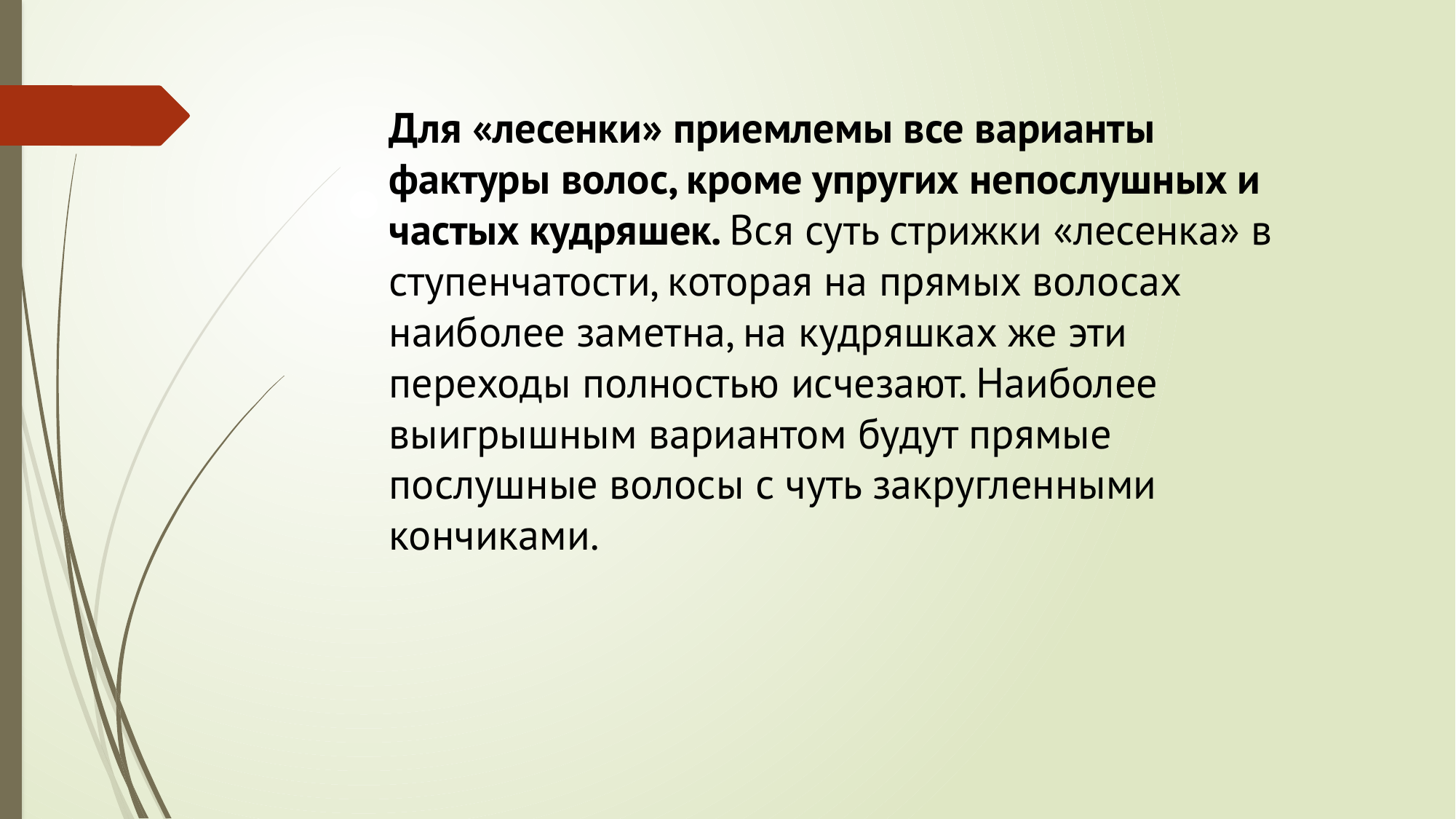

Для «лесенки» приемлемы все варианты фактуры волос, кроме упругих непослушных и частых кудряшек. Вся суть стрижки «лесенка» в ступенчатости, которая на прямых волосах наиболее заметна, на кудряшках же эти переходы полностью исчезают. Наиболее выигрышным вариантом будут прямые послушные волосы с чуть закругленными кончиками.